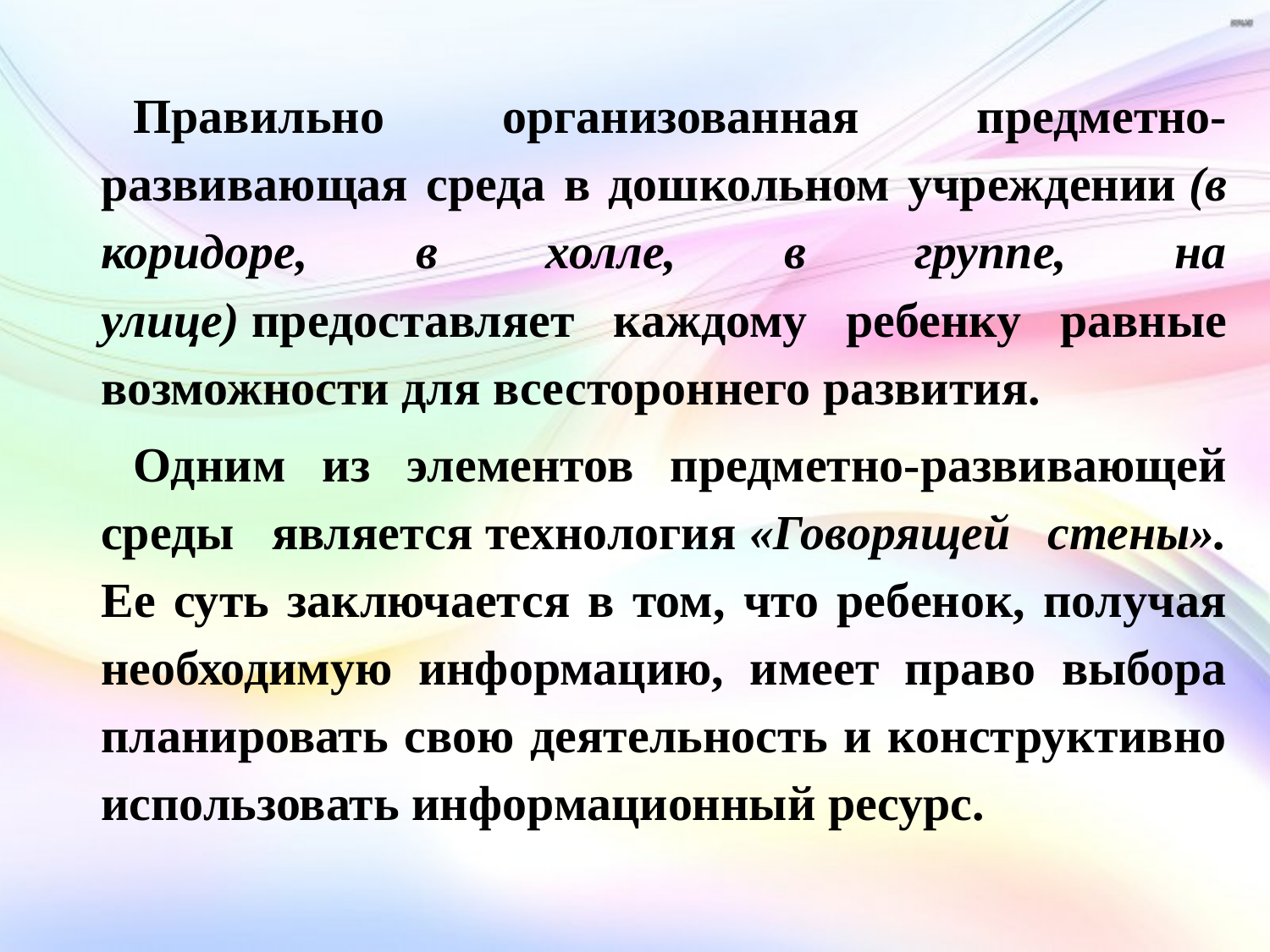

Правильно организованная предметно-развивающая среда в дошкольном учреждении (в коридоре, в холле, в группе, на улице) предоставляет каждому ребенку равные возможности для всестороннего развития.
Одним из элементов предметно-развивающей среды является технология «Говорящей стены». Ее суть заключается в том, что ребенок, получая необходимую информацию, имеет право выбора планировать свою деятельность и конструктивно использовать информационный ресурс.